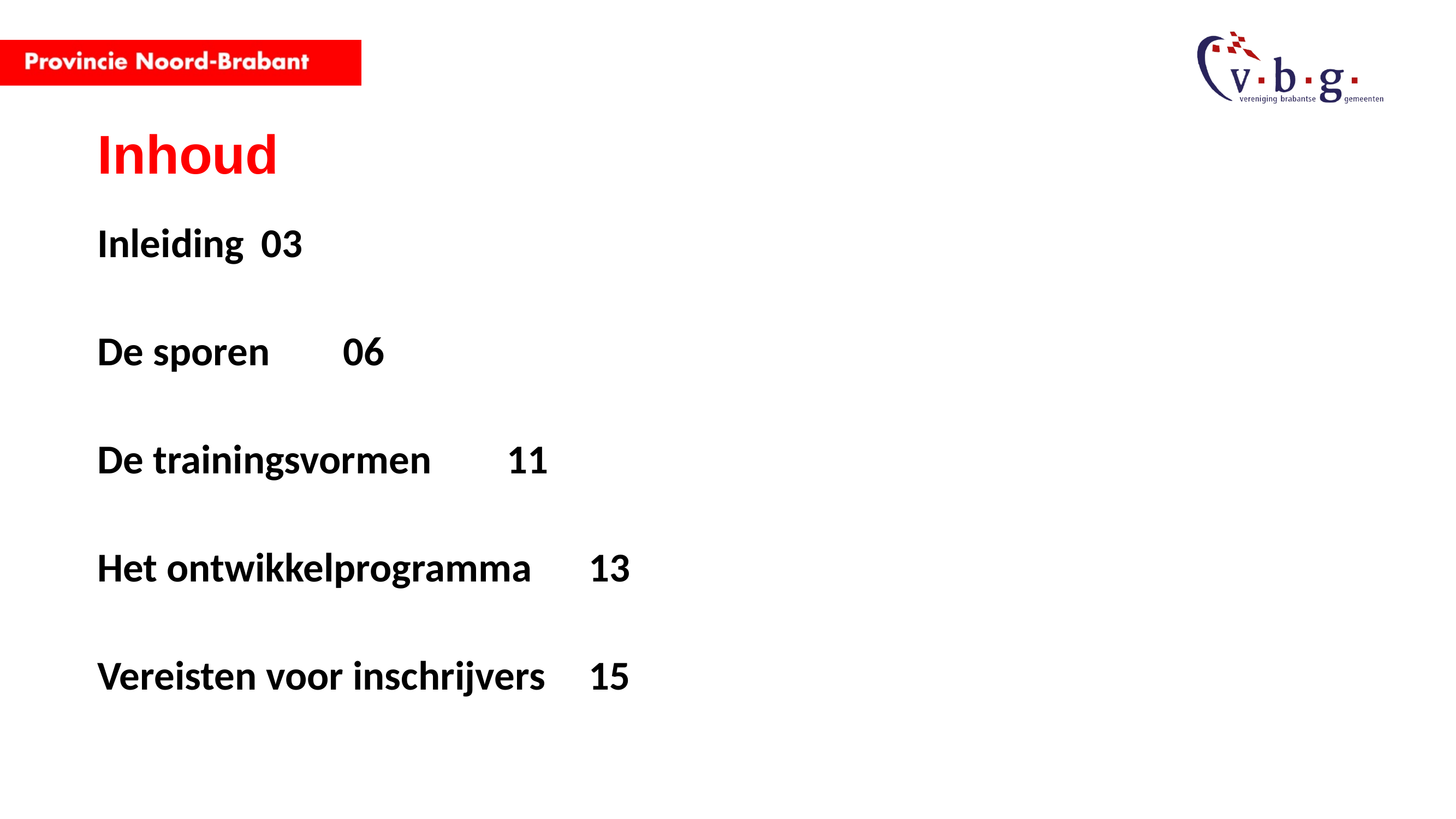

# Inhoud
Inleiding	03

De sporen	06

De trainingsvormen	11

Het ontwikkelprogramma	13

Vereisten voor inschrijvers	15